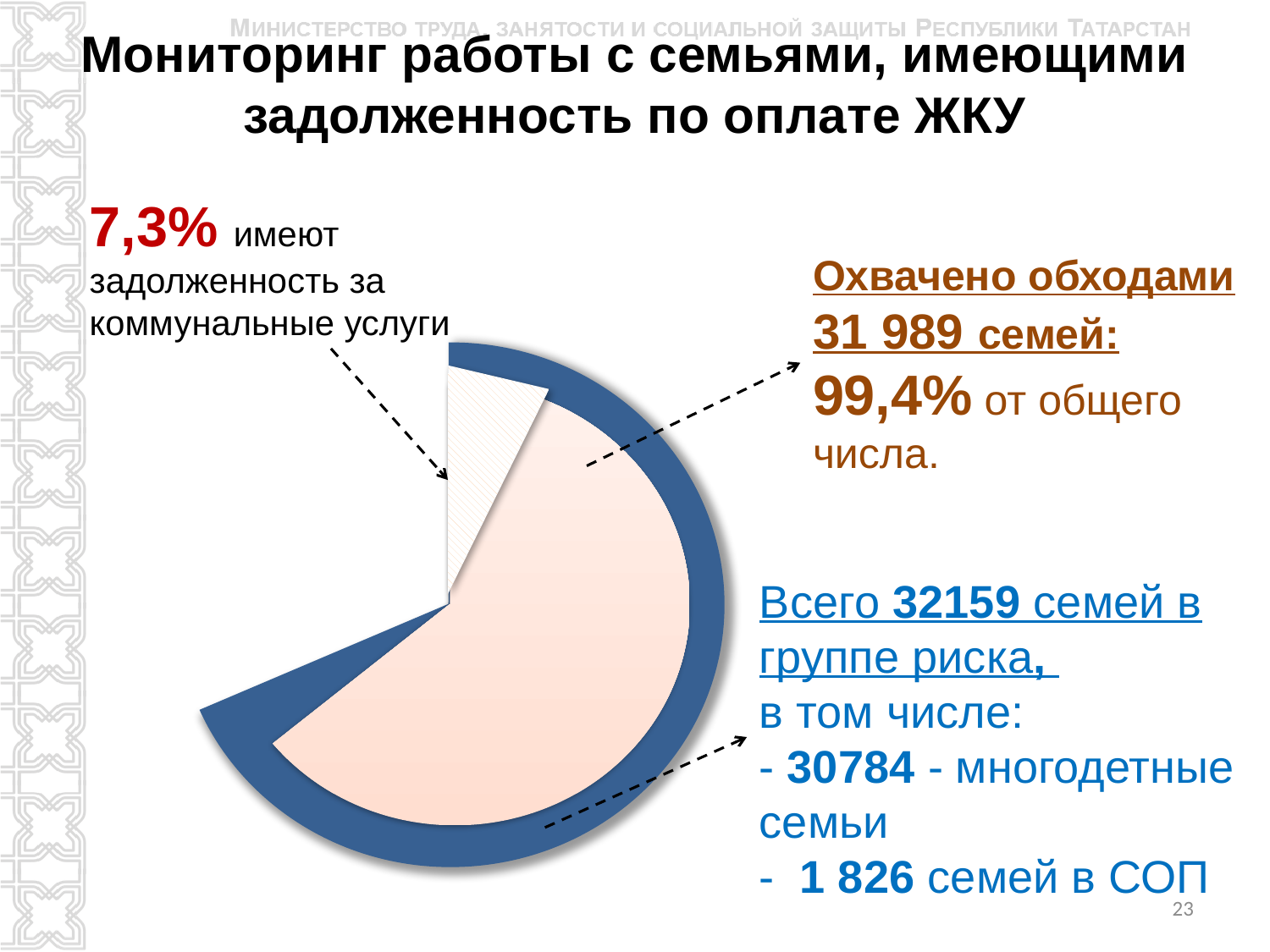

# Мониторинг работы с семьями, имеющими задолженность по оплате ЖКУ
7,3% имеют задолженность за коммунальные услуги
Охвачено обходами 31 989 семей:
99,4% от общего числа.

Всего 32159 семей в группе риска,
в том числе:
- 30784 - многодетные семьи
-  1 826 семей в СОП
23